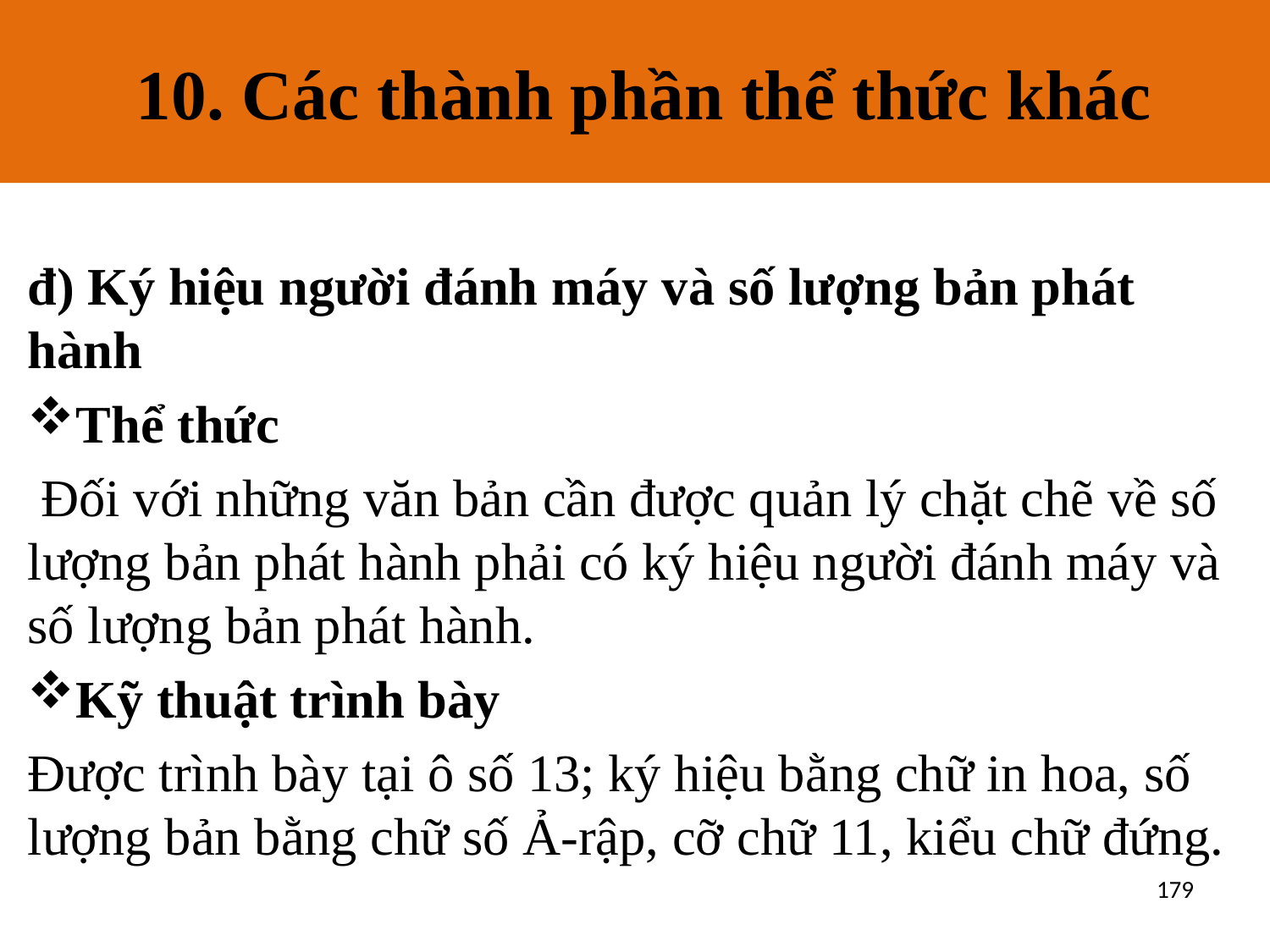

10. Các thành phần thể thức khác
# 10. Các thành phần thể thức khác
đ) Ký hiệu người đánh máy và số lượng bản phát hành
Thể thức
 Đối với những văn bản cần được quản lý chặt chẽ về số lượng bản phát hành phải có ký hiệu người đánh máy và số lượng bản phát hành.
Kỹ thuật trình bày
Được trình bày tại ô số 13; ký hiệu bằng chữ in hoa, số lượng bản bằng chữ số Ả-rập, cỡ chữ 11, kiểu chữ đứng.

179